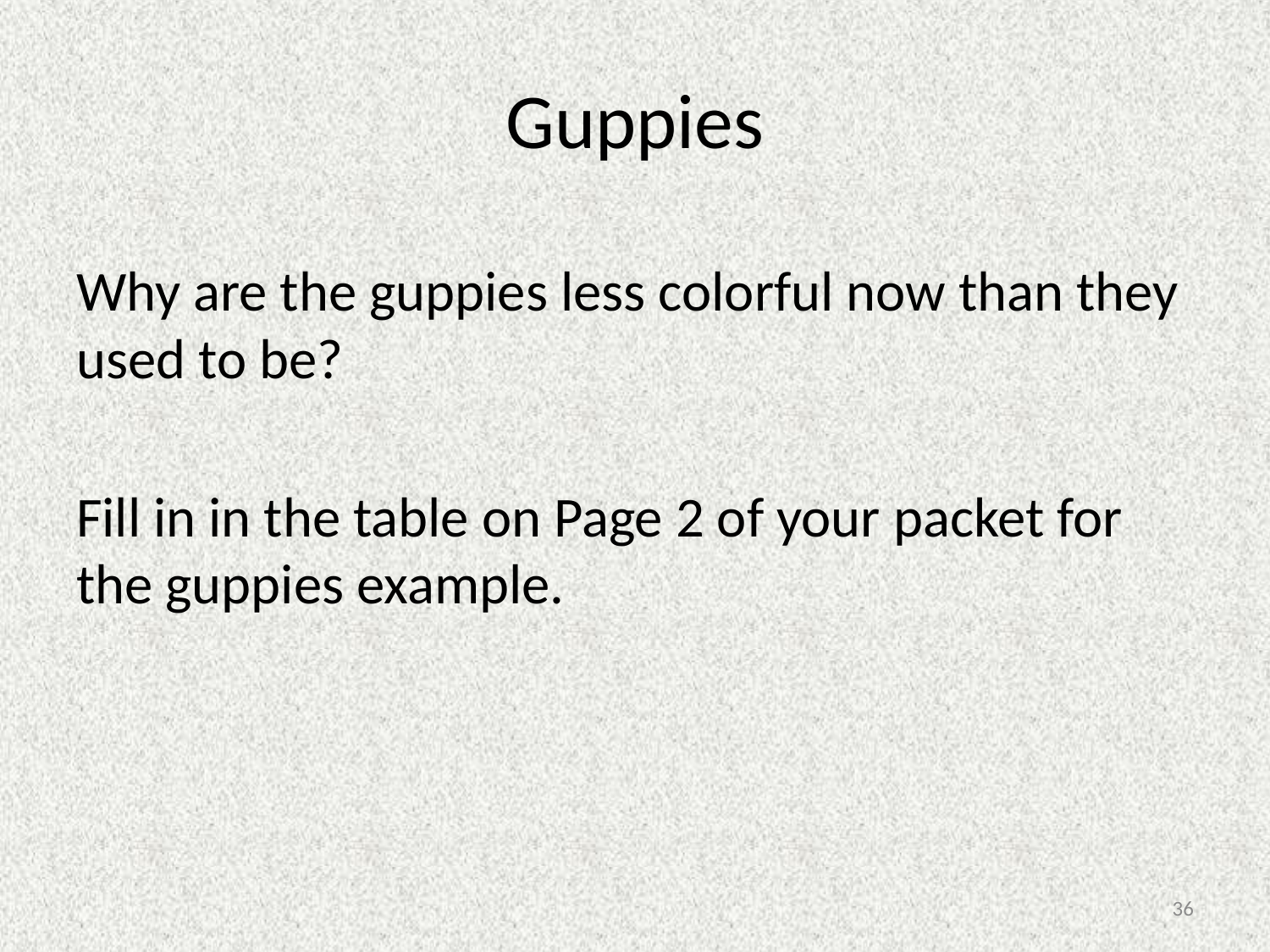

# Guppies

Why are the guppies less colorful now than they used to be?

Fill in in the table on Page 2 of your packet for the guppies example.
36